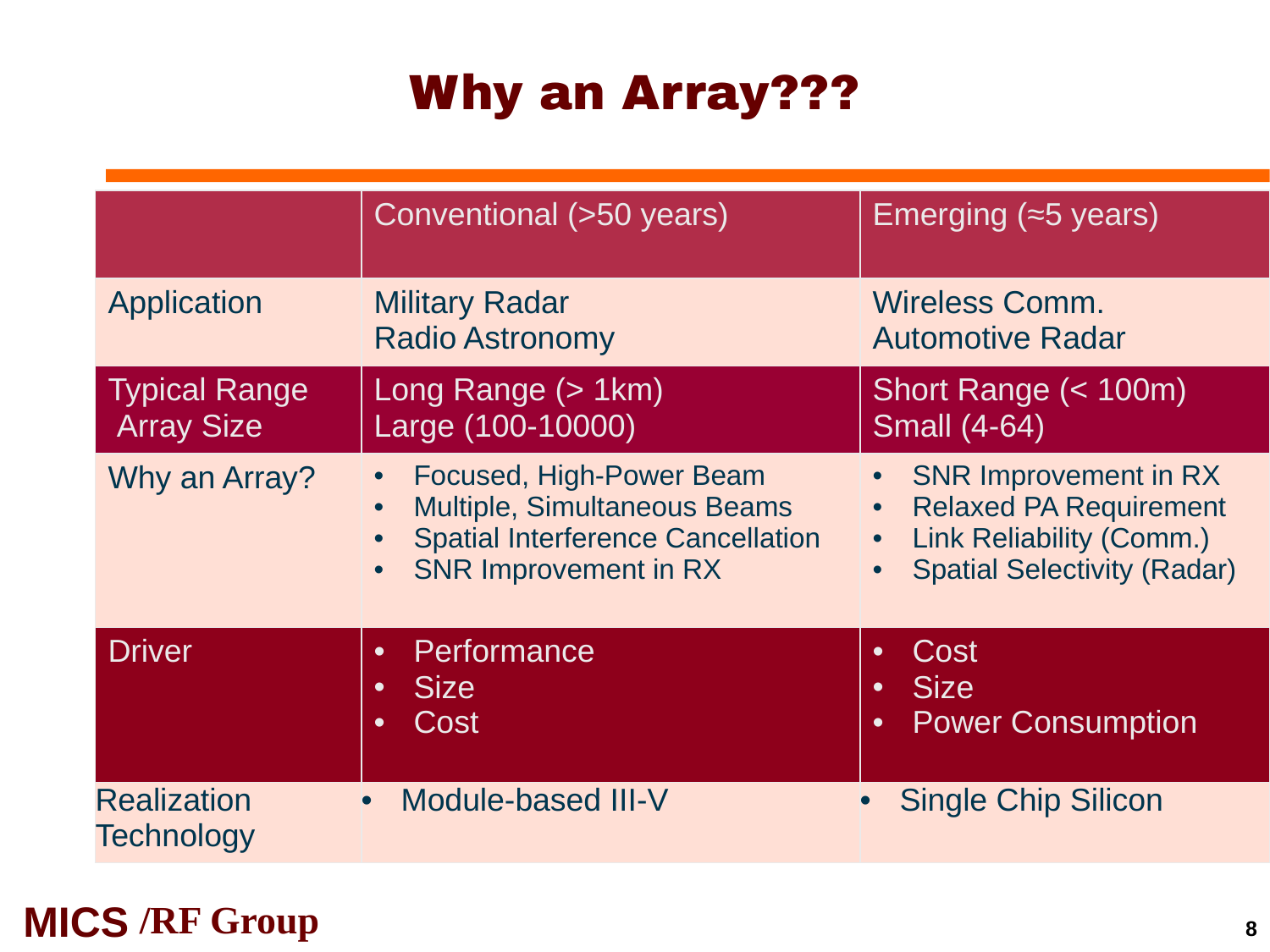

# Why an Array???
|  | Conventional (>50 years) | Emerging (≈5 years) |
| --- | --- | --- |
| Application | Military Radar Radio Astronomy | Wireless Comm. Automotive Radar |
| Typical Range Array Size | Long Range (> 1km) Large (100-10000) | Short Range (< 100m) Small (4-64) |
| Why an Array? | Focused, High-Power Beam Multiple, Simultaneous Beams Spatial Interference Cancellation SNR Improvement in RX | SNR Improvement in RX Relaxed PA Requirement Link Reliability (Comm.) Spatial Selectivity (Radar) |
| Driver | Performance Size Cost | Cost Size Power Consumption |
| Realization Technology | Module-based III-V | Single Chip Silicon |
/RF Group
8